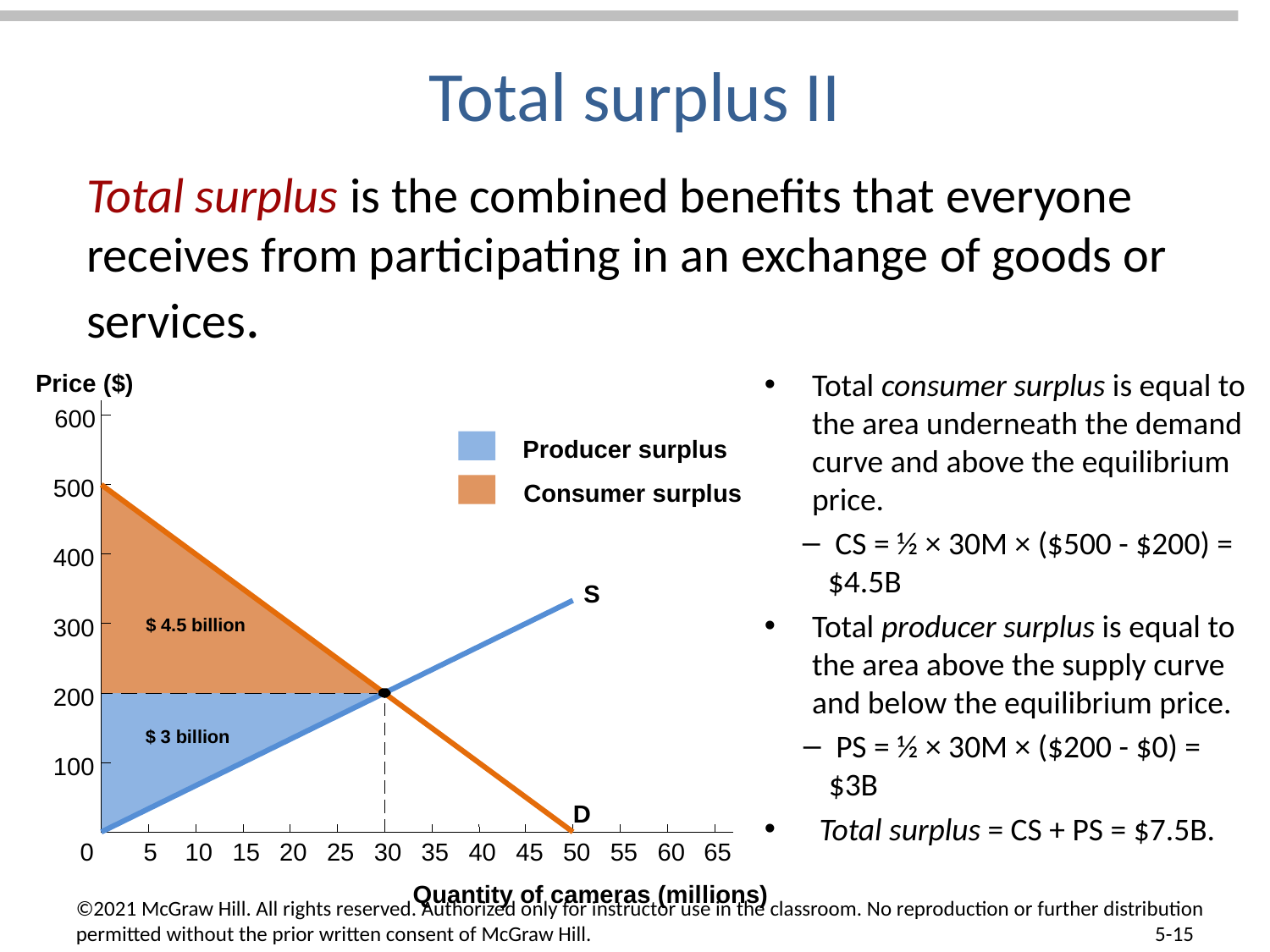

# Total surplus II
Total surplus is the combined benefits that everyone receives from participating in an exchange of goods or services.
Total consumer surplus is equal to the area underneath the demand curve and above the equilibrium price.
 CS = ½ × 30M × ($500 - $200) = $4.5B
Total producer surplus is equal to the area above the supply curve and below the equilibrium price.
 PS = ½ × 30M × ($200 - $0) = $3B
 Total surplus = CS + PS = $7.5B.
Price ($)

600

Producer surplus
500

Consumer surplus

400

S

300
$ 4.5 billion

200

$ 3 billion

100

D

0
5
10
15
20
25
30
35
40
45
50
55
60
65
Quantity of cameras (millions)